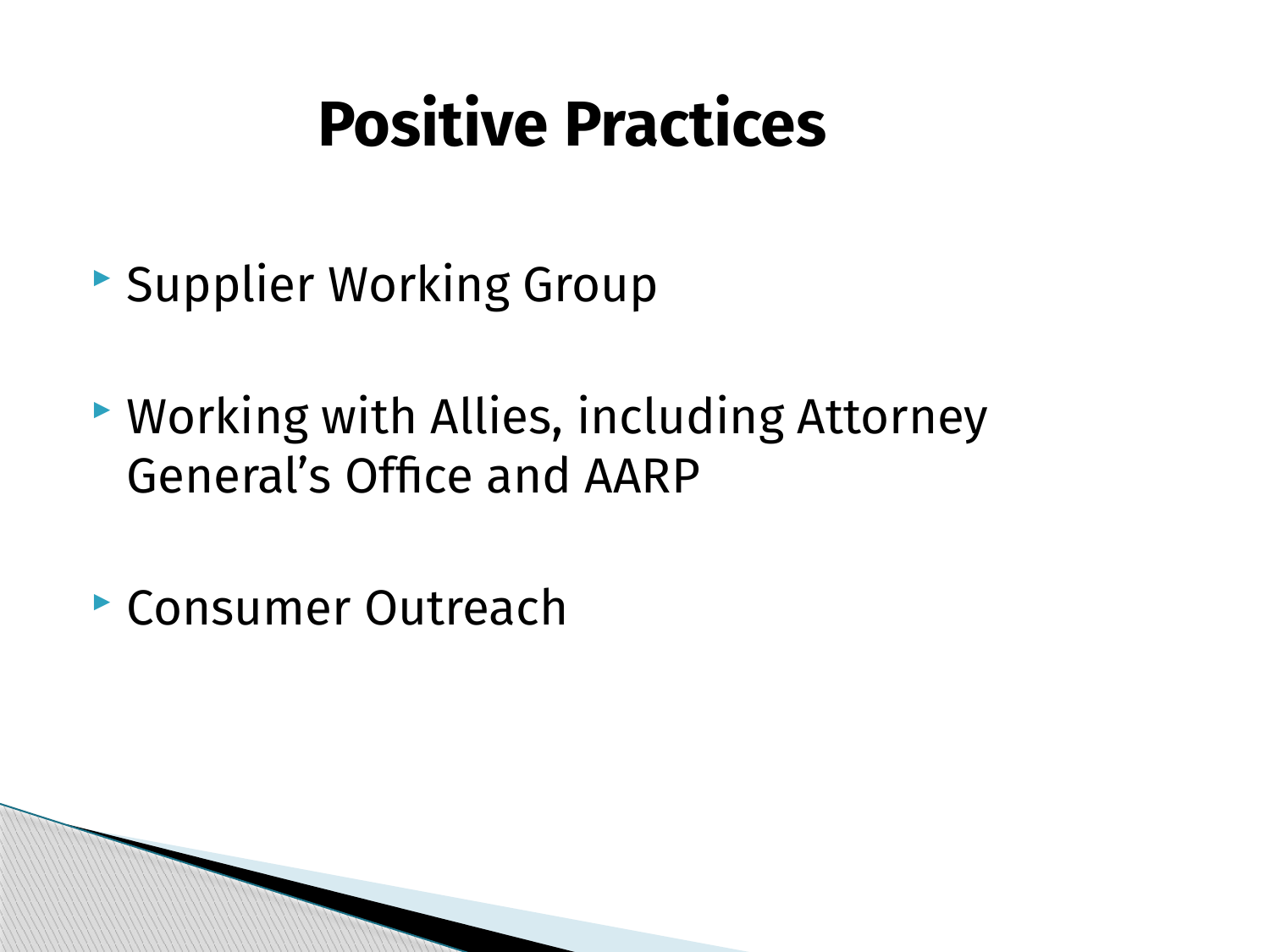

# Positive Practices

Supplier Working Group

Working with Allies, including Attorney General’s Office and AARP

Consumer Outreach